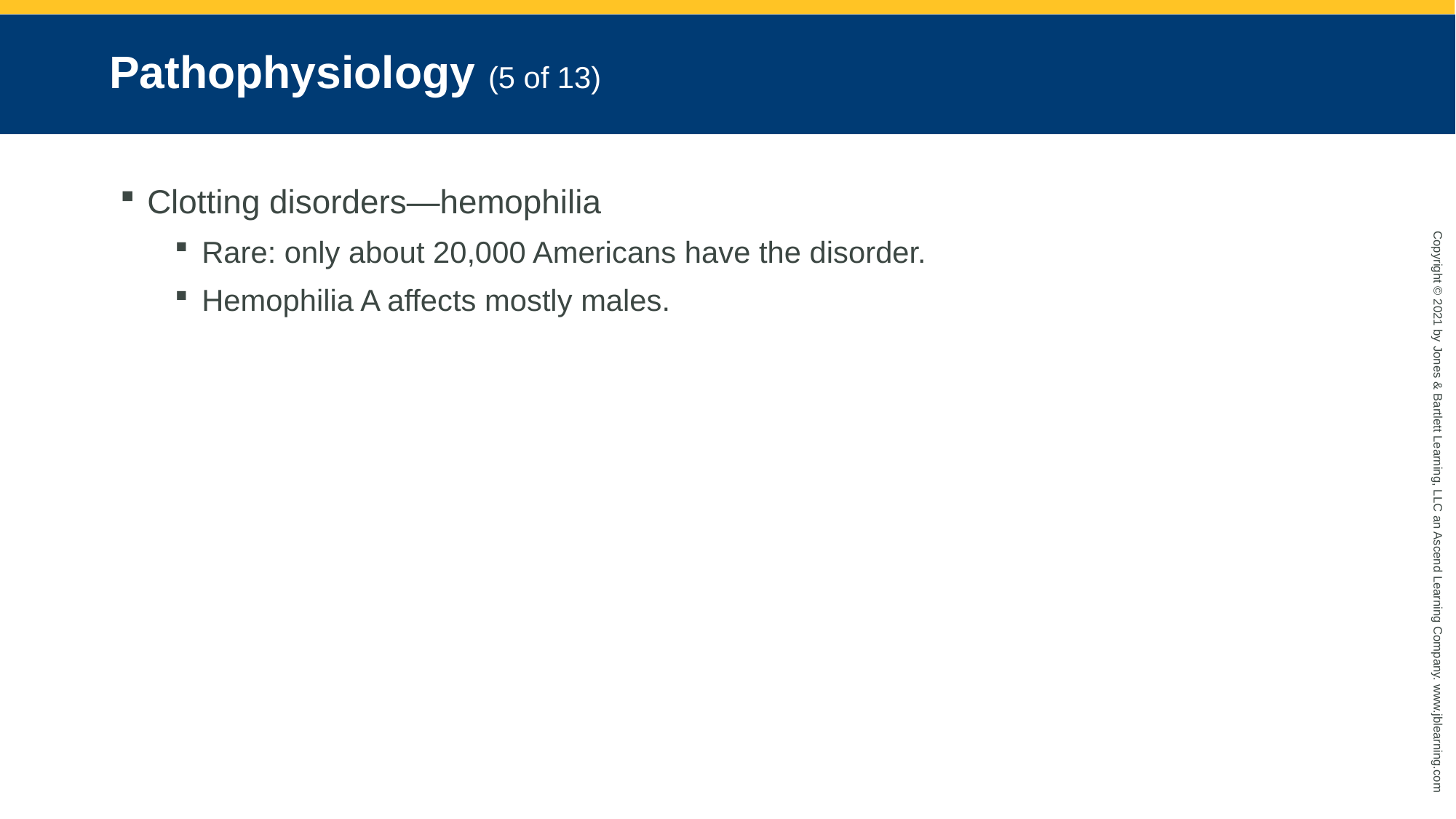

# Pathophysiology (5 of 13)
Clotting disorders—hemophilia
Rare: only about 20,000 Americans have the disorder.
Hemophilia A affects mostly males.